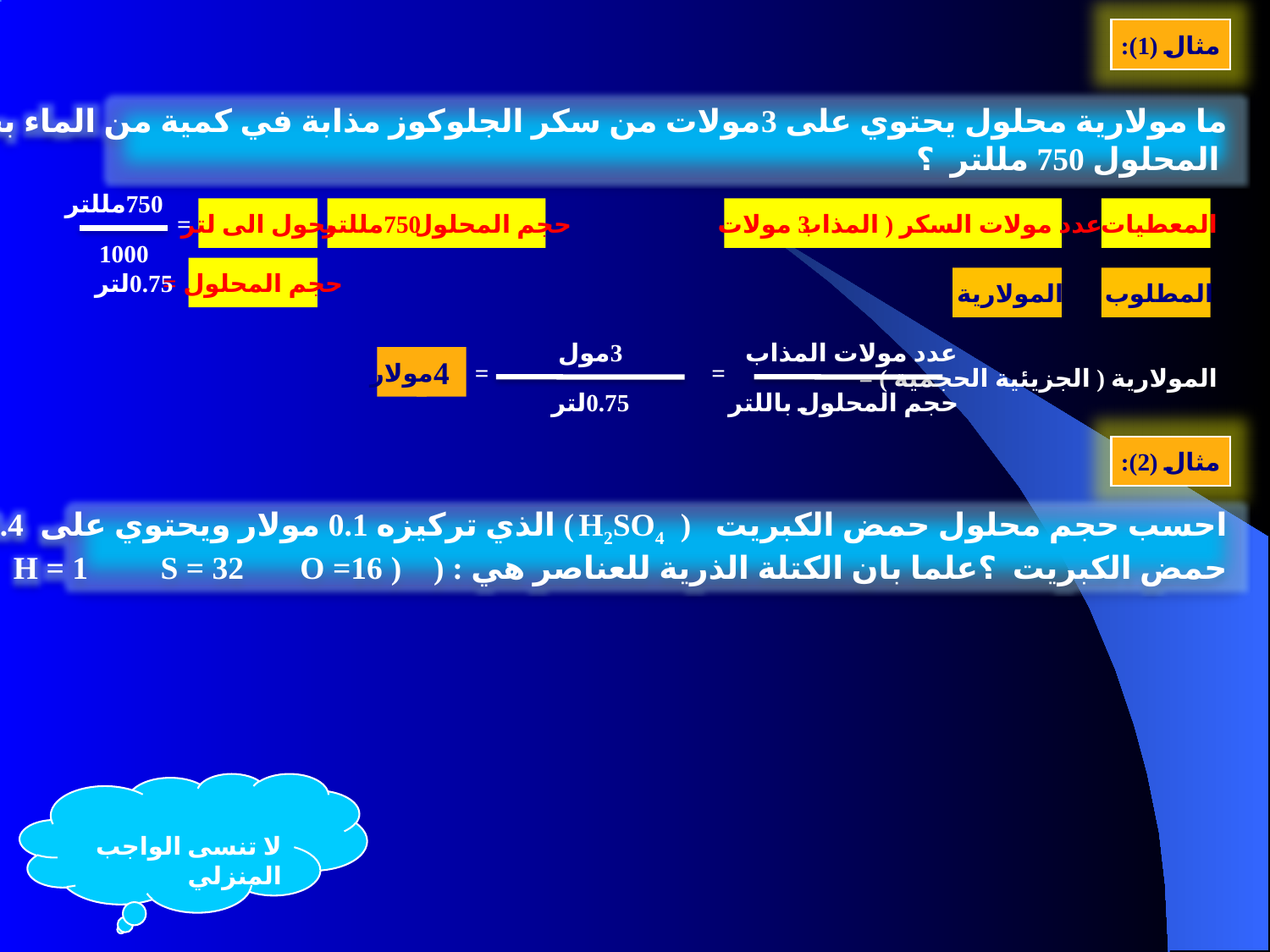

مثال (1):
ما مولارية محلول يحتوي على 3مولات من سكر الجلوكوز مذابة في كمية من الماء بحيث يصبح حجم
 المحلول 750 مللتر  ؟
750مللتر
=
يحول الى لتر
750مللتر
حجم المحلول =
3 مولات
عدد مولات السكر ( المذاب ) =
المعطيات
1000
0.75لتر
حجم المحلول =
المولارية
المطلوب
3مول
عدد مولات المذاب
مولار
4
=
=
المولارية ( الجزيئية الحجمية ) =
0.75لتر
حجم المحلول باللتر
مثال (2):
احسب حجم محلول حمض الكبريت   (  H2SO4 ) الذي تركيزه 0.1 مولار ويحتوي على  9.4 جرام  من
حمض الكبريت  ؟علما بان الكتلة الذرية للعناصر هي : (    ( C =12       H = 1         S = 32       O =16

لا تنسى الواجب المنزلي